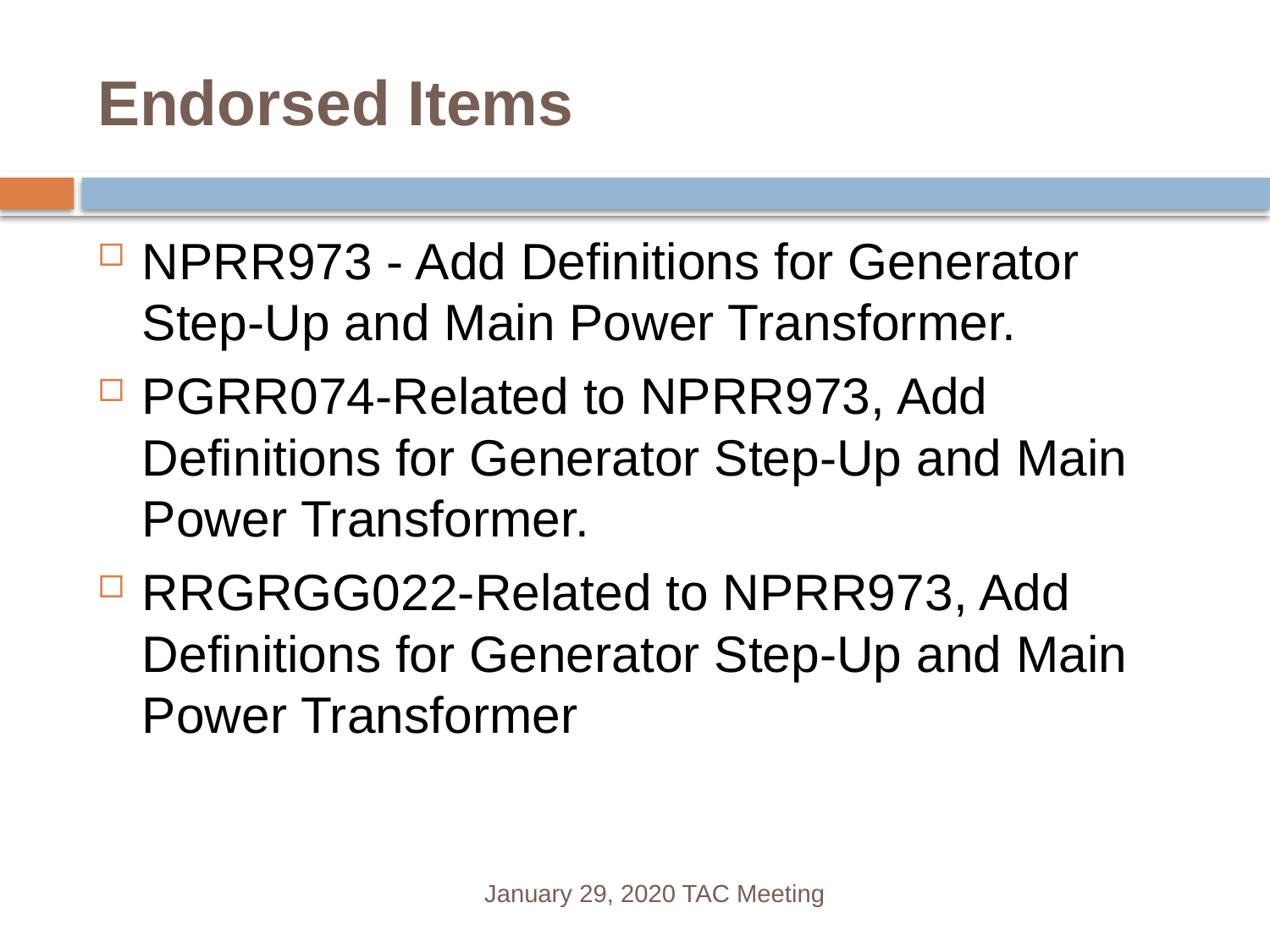

# Endorsed Items
NPRR973 - Add Definitions for Generator Step-Up and Main Power Transformer.
PGRR074-Related to NPRR973, Add Definitions for Generator Step-Up and Main Power Transformer.
RRGRGG022-Related to NPRR973, Add Definitions for Generator Step-Up and Main Power Transformer

January 29, 2020 TAC Meeting